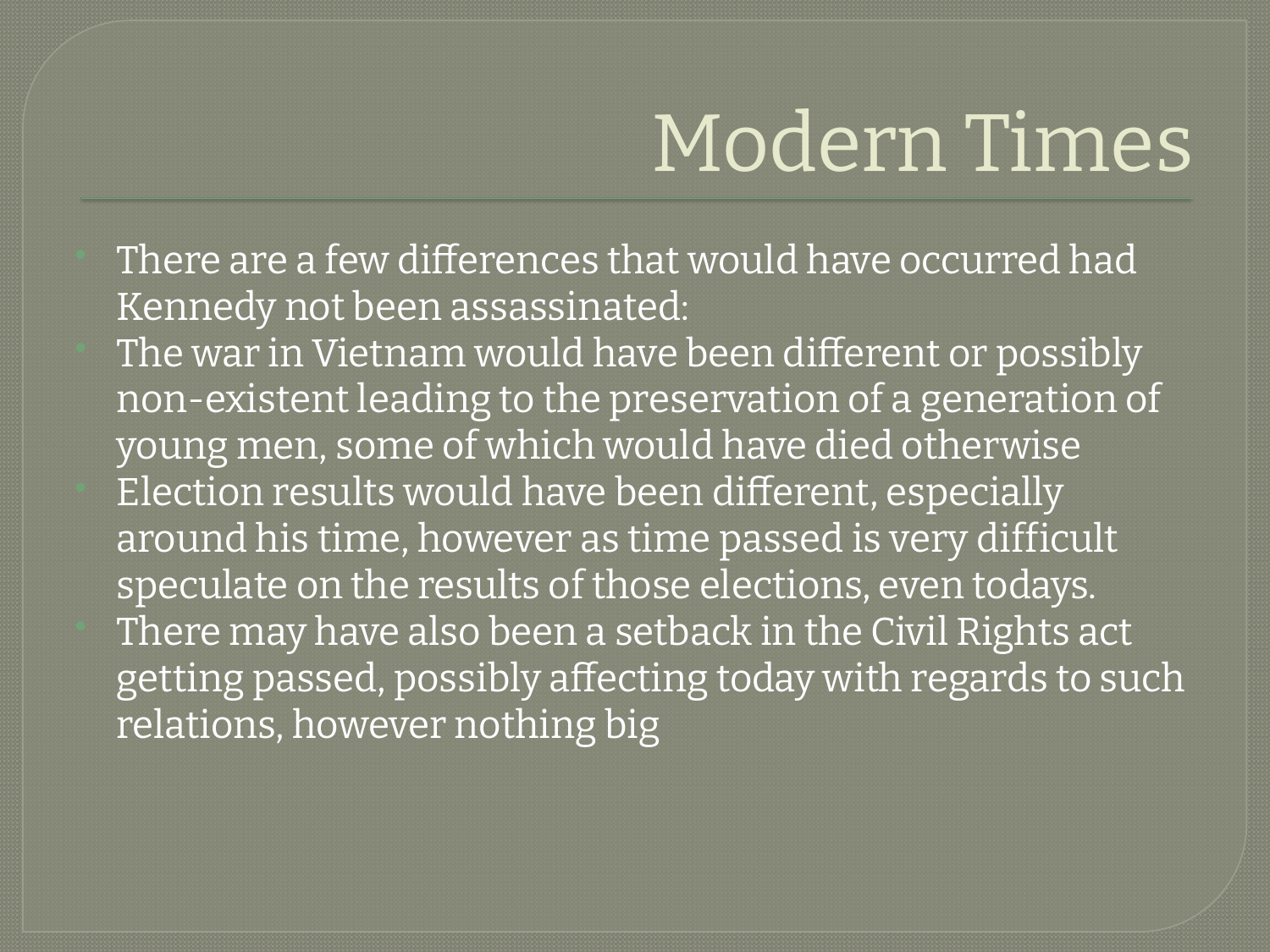

# Modern Times
There are a few differences that would have occurred had Kennedy not been assassinated:
The war in Vietnam would have been different or possibly non-existent leading to the preservation of a generation of young men, some of which would have died otherwise
Election results would have been different, especially around his time, however as time passed is very difficult speculate on the results of those elections, even todays.
There may have also been a setback in the Civil Rights act getting passed, possibly affecting today with regards to such relations, however nothing big